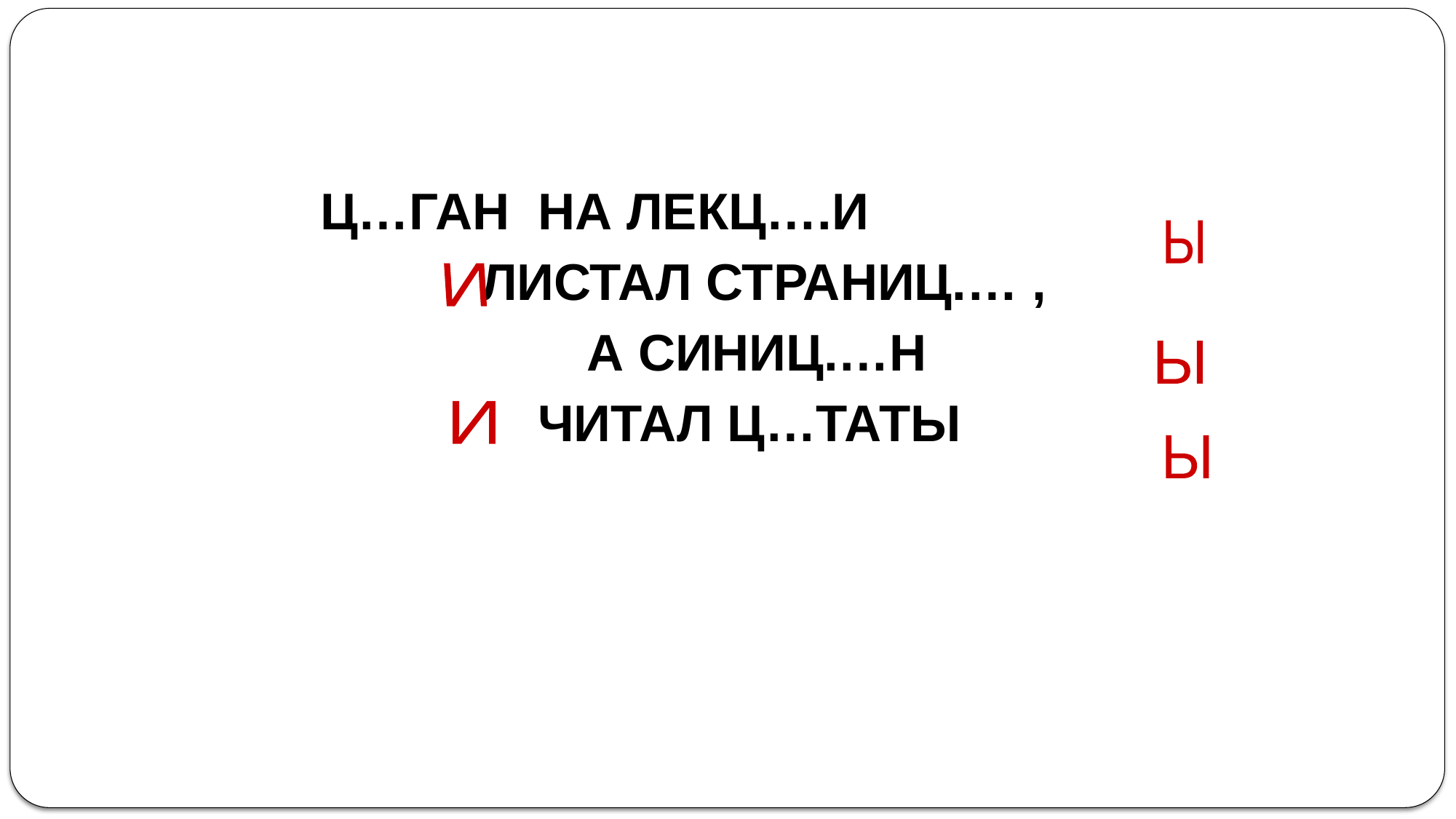

Ц…ГАН  НА ЛЕКЦ….И
 ЛИСТАЛ СТРАНИЦ.… ,
А СИНИЦ.…Н
ЧИТАЛ Ц…ТАТЫ

Ы
И
Ы
И
Ы